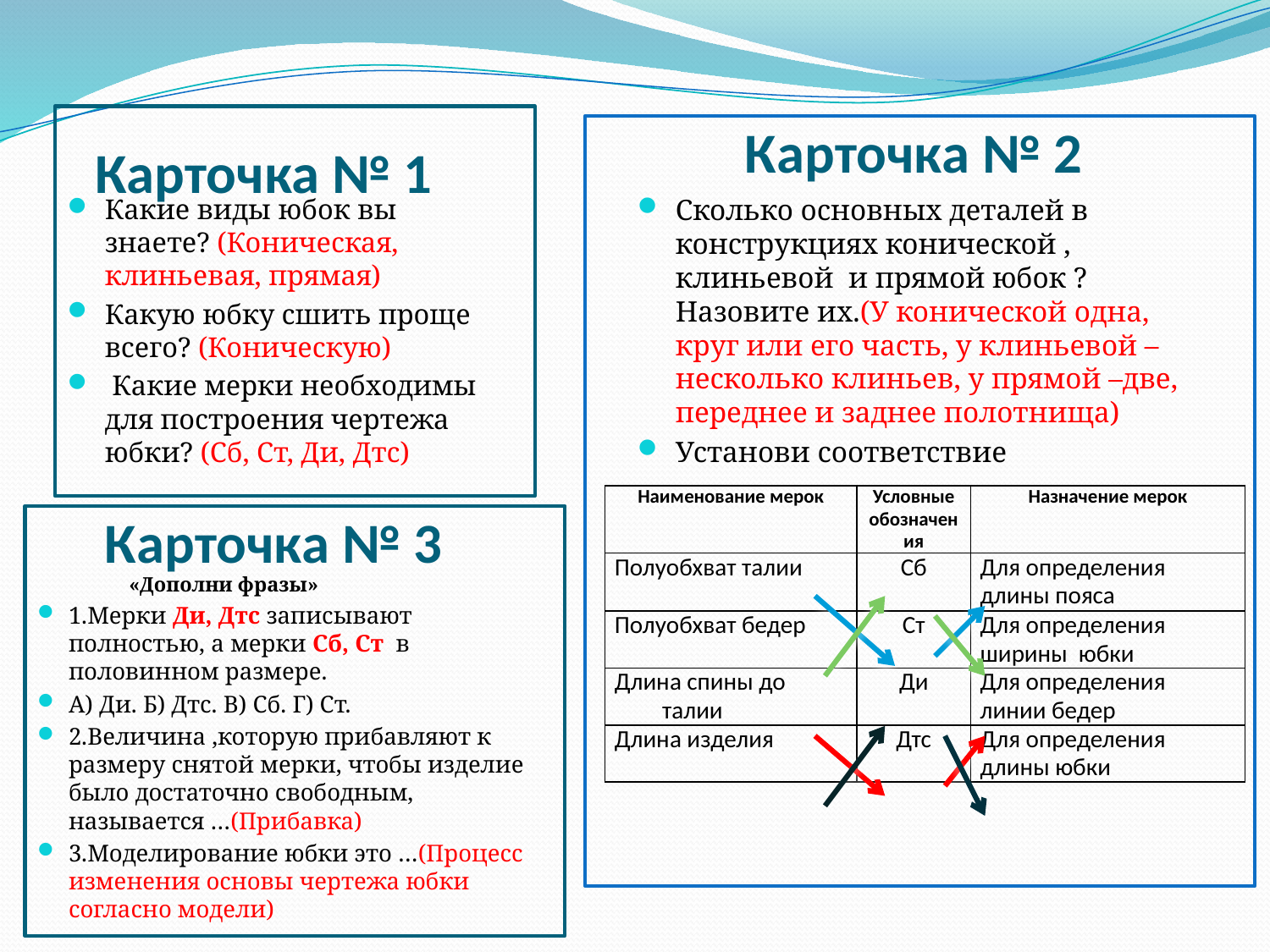

Карточка № 2
# Карточка № 1
Какие виды юбок вы знаете? (Коническая, клиньевая, прямая)
Какую юбку сшить проще всего? (Коническую)
 Какие мерки необходимы для построения чертежа  юбки? (Сб, Ст, Ди, Дтс)

Сколько основных деталей в конструкциях конической , клиньевой  и прямой юбок ? Назовите их.(У конической одна, круг или его часть, у клиньевой – несколько клиньев, у прямой –две, переднее и заднее полотнища)
Установи соответствие
| Наименование мерок | Условные обозначения | Назначение мерок |
| --- | --- | --- |
| Полуобхват талии | Сб | Для определения длины пояса |
| Полуобхват бедер | Ст | Для определения ширины юбки |
| Длина спины до талии | Ди | Для определения линии бедер |
| Длина изделия | Дтс | Для определения длины юбки |

Карточка № 3
                  «Дополни фразы»
1.Мерки Ди, Дтс записывают полностью, а мерки Сб, Ст  в половинном размере.
А) Ди. Б) Дтс. В) Сб. Г) Ст.
2.Величина ,которую прибавляют к размеру снятой мерки, чтобы изделие было достаточно свободным, называется …(Прибавка)
3.Моделирование юбки это …(Процесс изменения основы чертежа юбки согласно модели)